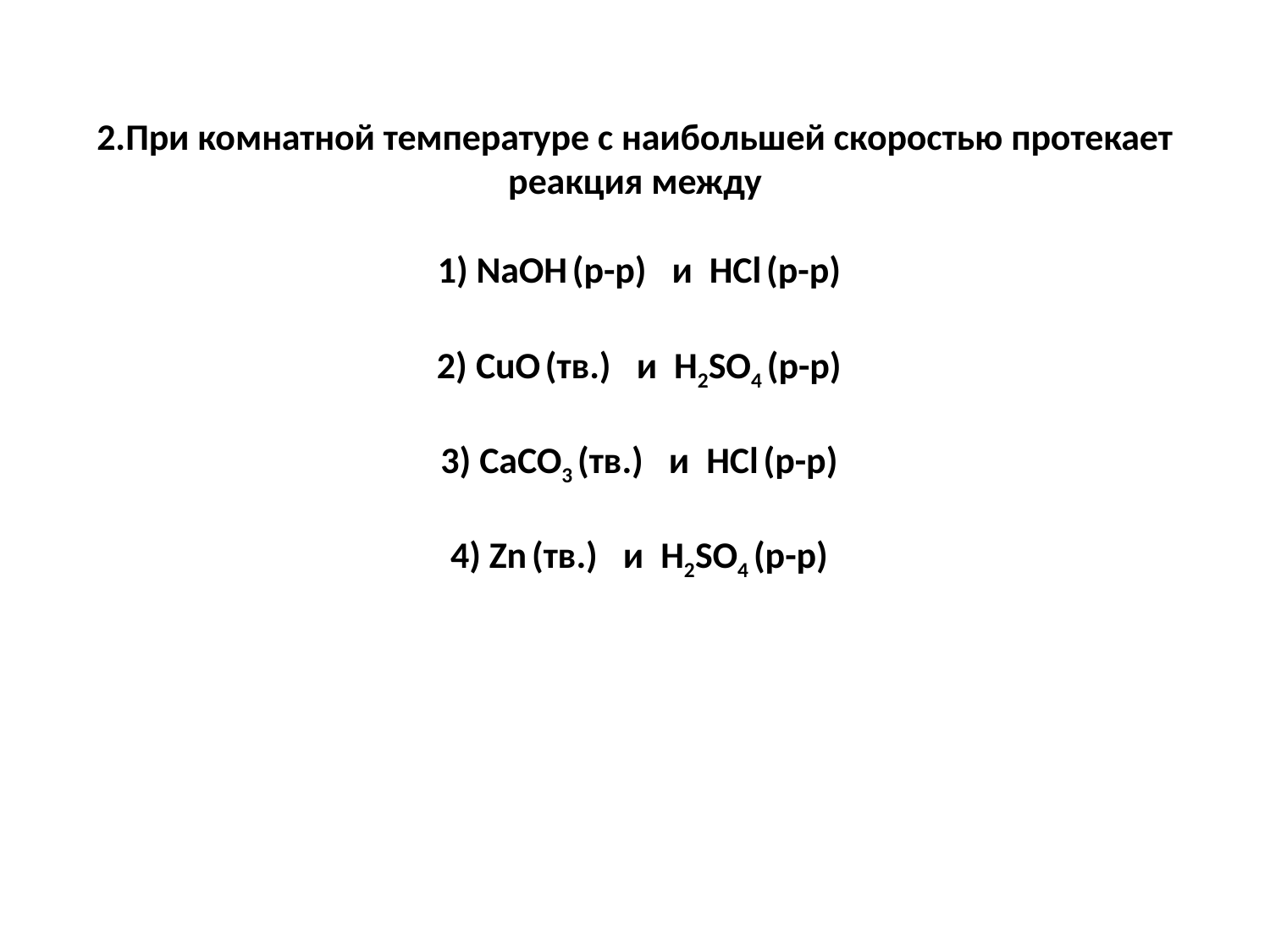

# 2.При комнатной температуре с наибольшей скоростью протекает реакция между     1) NaOH (р-р)   и  HCl (р-р)     2) CuO (тв.)   и  H2SO4 (р-р)     3) CaCO3 (тв.)   и  HCl (р-р)     4) Zn (тв.)   и  H2SO4 (р-р)